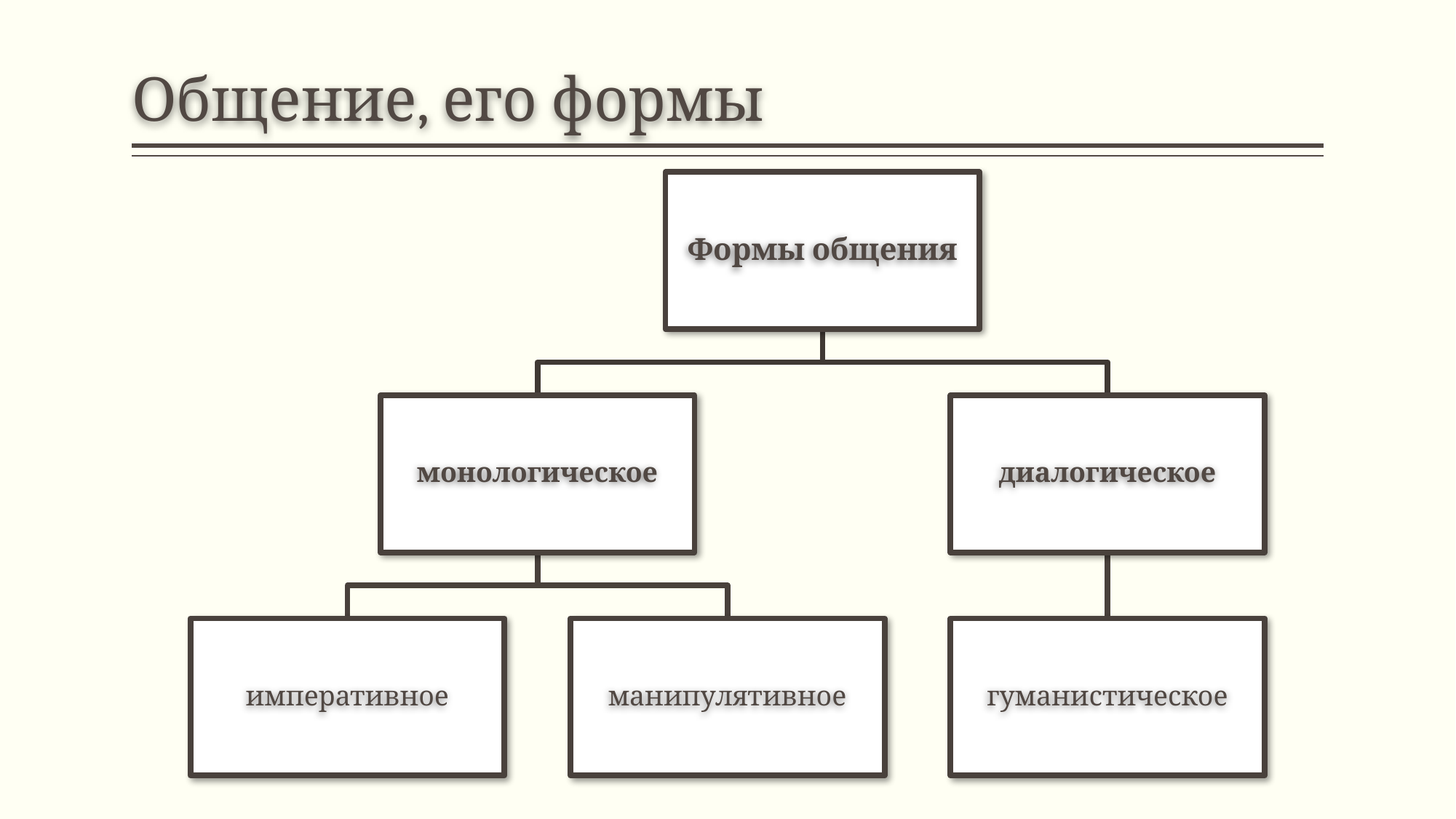

# Общение, его формы

Формы общения

монологическое

диалогическое

императивное

манипулятивное

гуманистическое